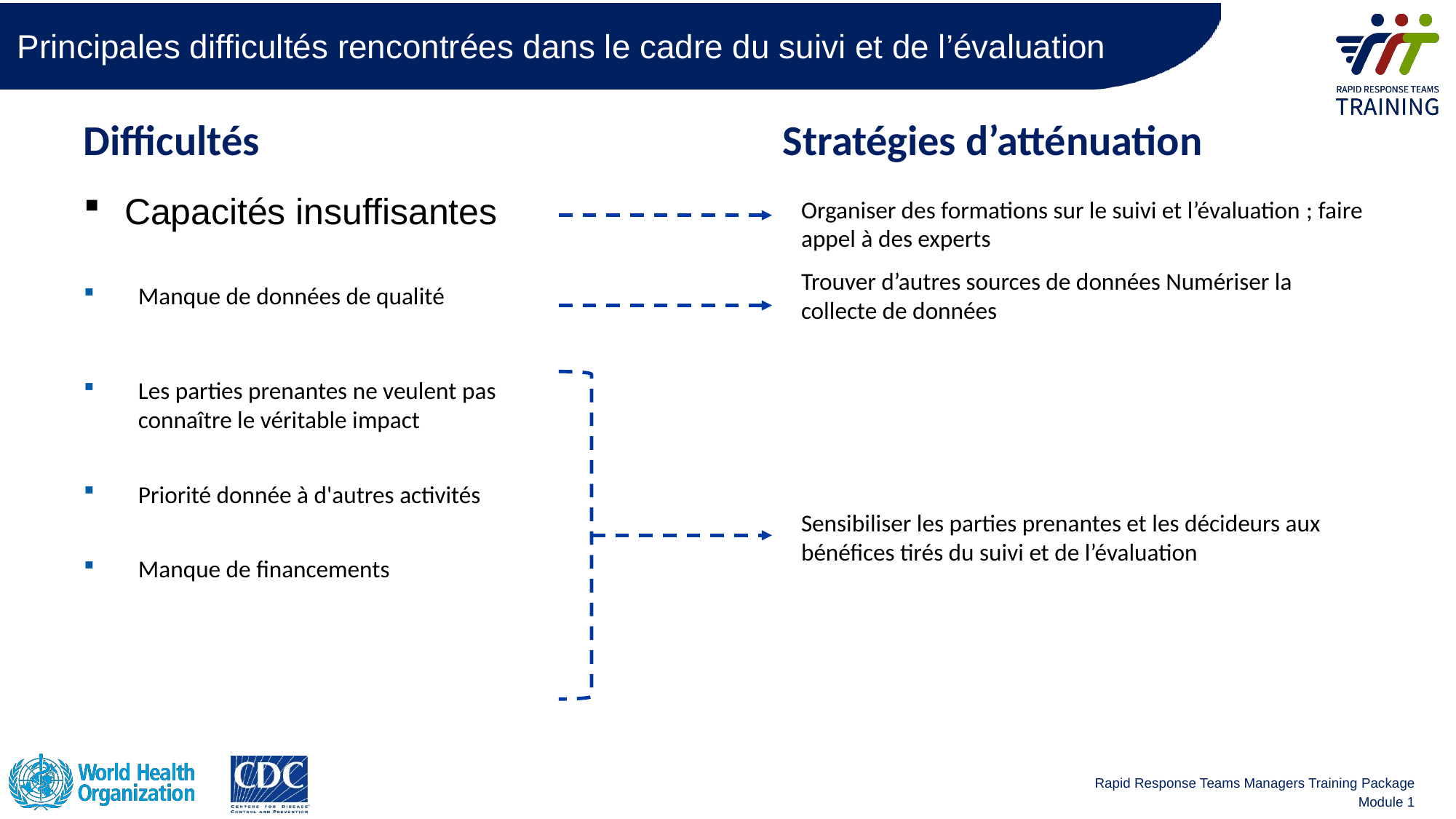

# Principales difficultés rencontrées dans le cadre du suivi et de l’évaluation
Stratégies d’atténuation
Difficultés
Capacités insuffisantes
Organiser des formations sur le suivi et l’évaluation ; faire appel à des experts
Trouver d’autres sources de données Numériser la collecte de données
Manque de données de qualité
Les parties prenantes ne veulent pas connaître le véritable impact
Priorité donnée à d'autres activités
Manque de financements

Sensibiliser les parties prenantes et les décideurs aux bénéfices tirés du suivi et de l’évaluation